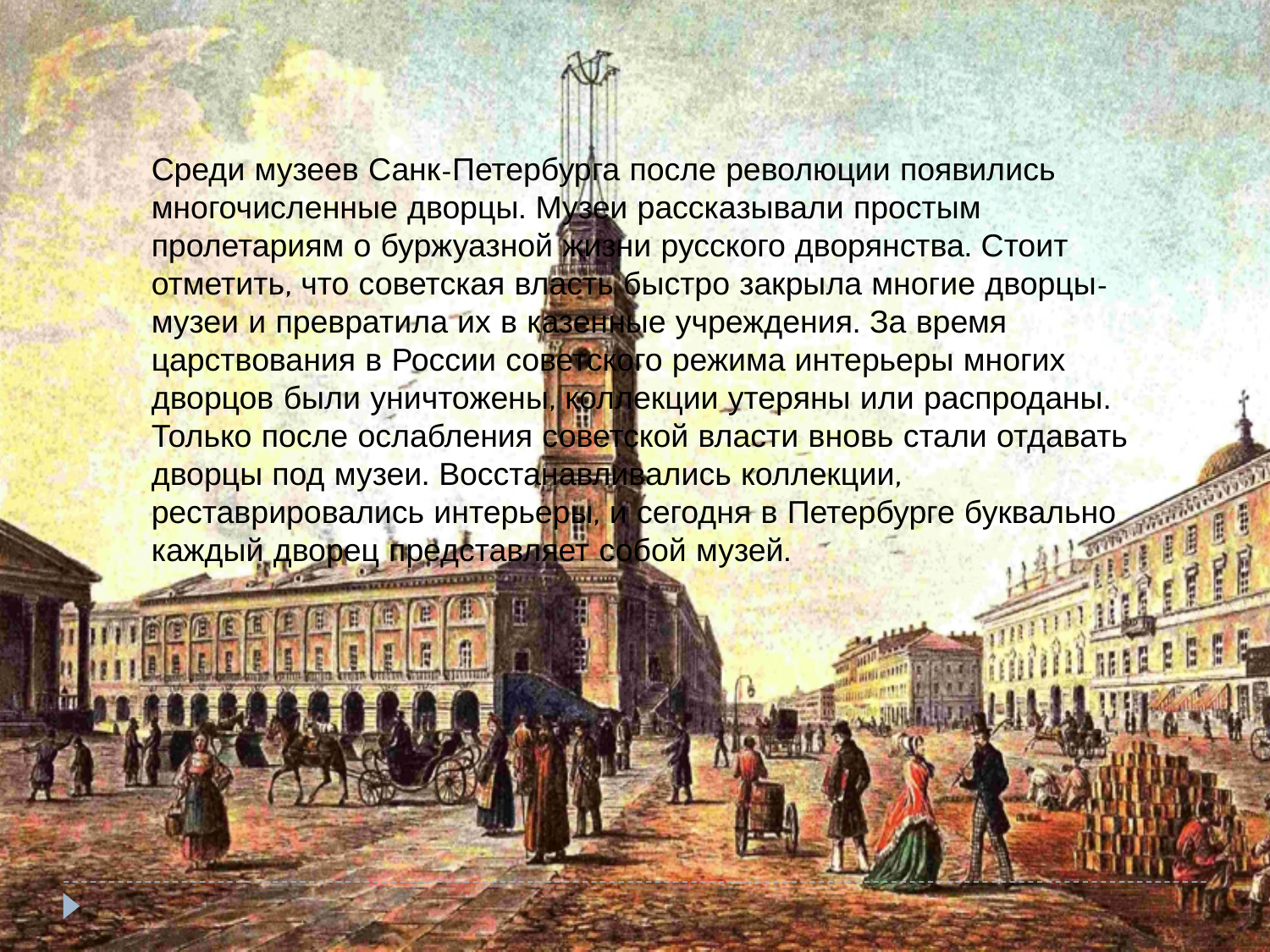

Среди музеев Санк-Петербурга после революции появились многочисленные дворцы. Музеи рассказывали простым пролетариям о буржуазной жизни русского дворянства. Стоит отметить, что советская власть быстро закрыла многие дворцы-музеи и превратила их в казенные учреждения. За время царствования в России советского режима интерьеры многих дворцов были уничтожены, коллекции утеряны или распроданы. Только после ослабления советской власти вновь стали отдавать дворцы под музеи. Восстанавливались коллекции, реставрировались интерьеры, и сегодня в Петербурге буквально каждый дворец представляет собой музей.